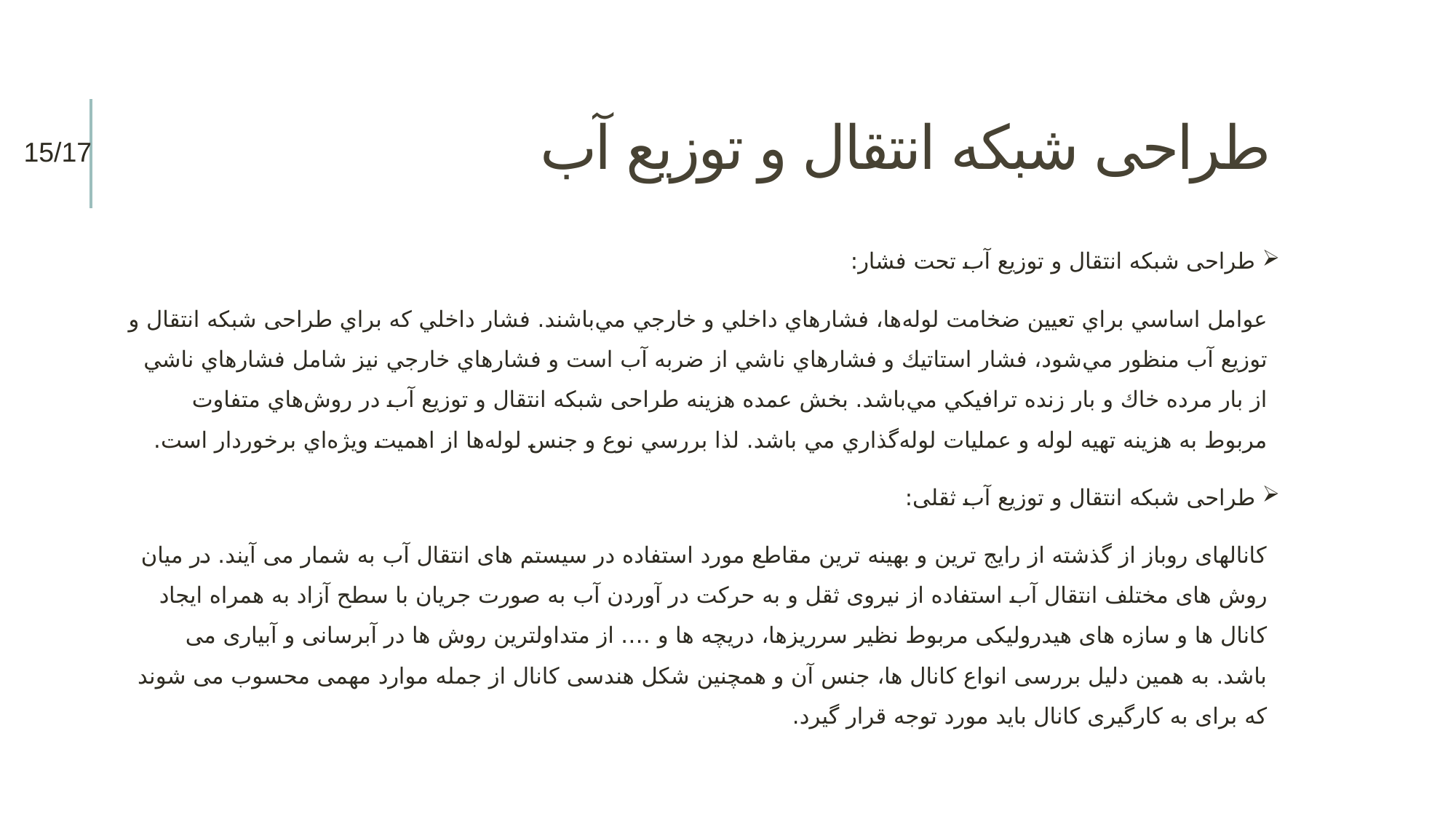

# طراحی شبکه انتقال و توزیع آب
15/17
 طراحی شبکه انتقال و توزیع آب تحت فشار:
عوامل اساسي براي تعيين ضخامت لوله‌ها، فشارهاي داخلي و خارجي مي‌باشند. فشار داخلي كه براي طراحی شبکه انتقال و توزیع آب منظور مي‌شود، فشار استاتيك و فشارهاي ناشي از ضربه آب است و فشارهاي خارجي نيز شامل فشارهاي ناشي از بار مرده خاك و بار زنده ترافيكي مي‌باشد. بخش عمده هزينه طراحی شبکه انتقال و توزیع آب در روش‌هاي متفاوت مربوط به هزينه تهيه لوله و عمليات لوله‌گذاري مي باشد. لذا بررسي نوع و جنس لوله‌ها از اهميت ويژه‌اي برخوردار است.
 طراحی شبکه انتقال و توزیع آب ثقلی:
کانالهای روباز از گذشته از رایج ترین و بهینه ترین مقاطع مورد استفاده در سیستم های انتقال آب به شمار می آیند. در میان روش های مختلف انتقال آب استفاده از نیروی ثقل و به حرکت در آوردن آب به صورت جریان با سطح آزاد به همراه ایجاد کانال ها و سازه های هیدرولیکی مربوط نظیر سرریزها، دریچه ها و …. از متداولترین روش ها در آبرسانی و آبیاری می باشد. به همین دلیل بررسی انواع کانال ها، جنس آن و همچنین شکل هندسی کانال از جمله موارد مهمی محسوب می شوند که برای به کارگیری کانال باید مورد توجه قرار گیرد.